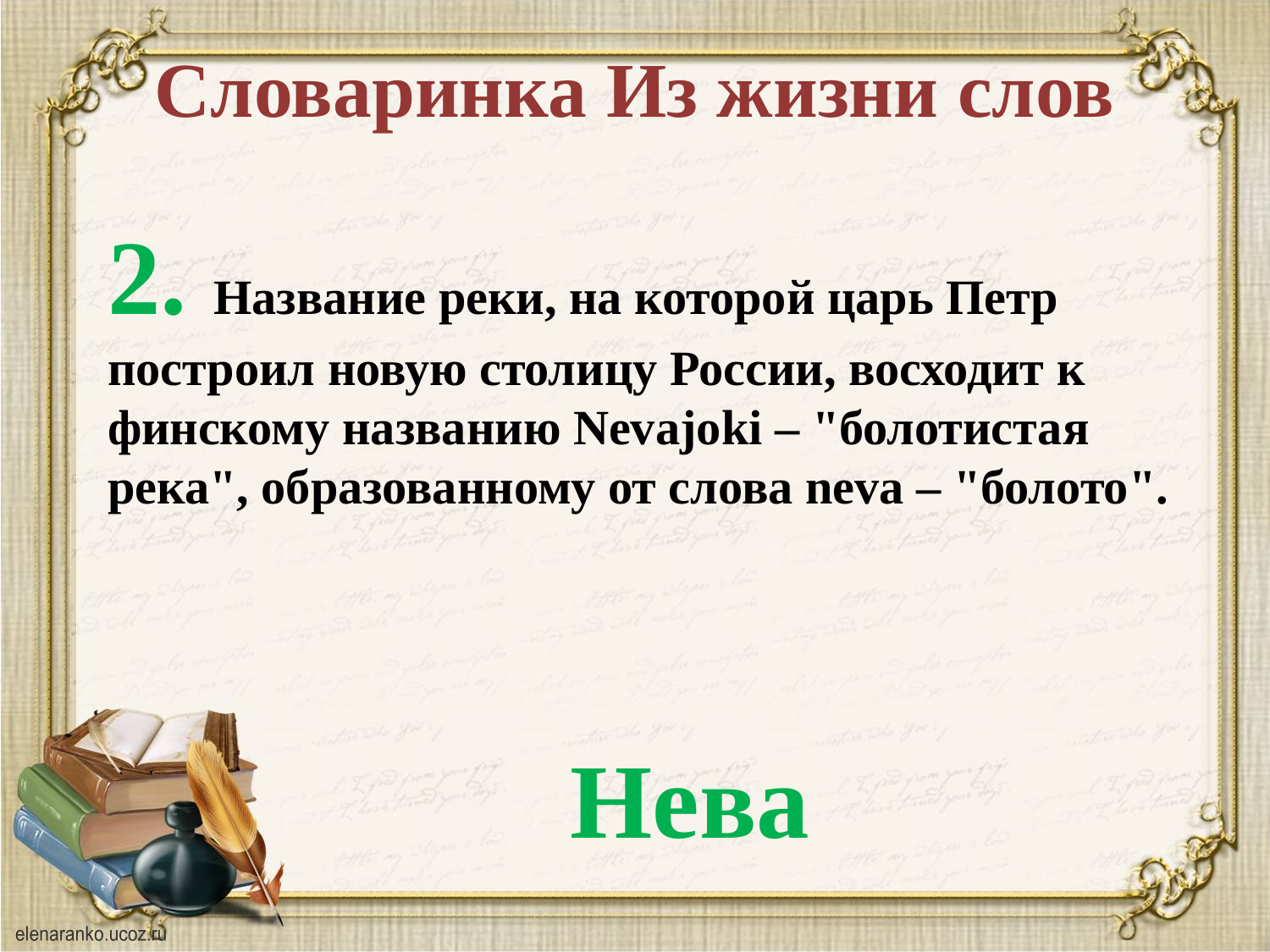

# Словаринка Из жизни слов
2. Название реки, на которой царь Петр построил новую столицу России, восходит к финскому названию Nevajoki – "болотистая река", образованному от слова neva – "болото".

Нева